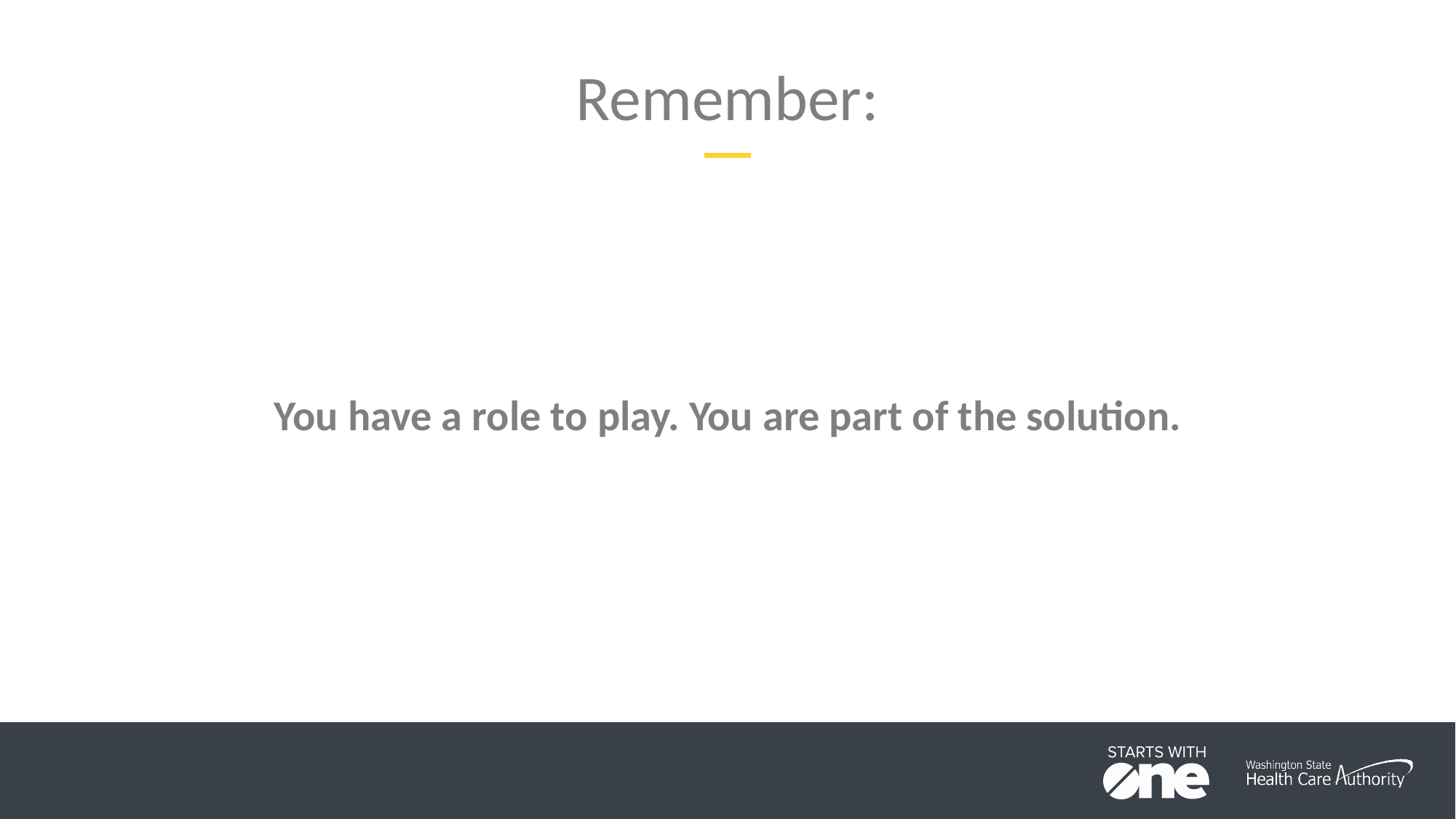

# Remember:
You have a role to play. You are part of the solution.